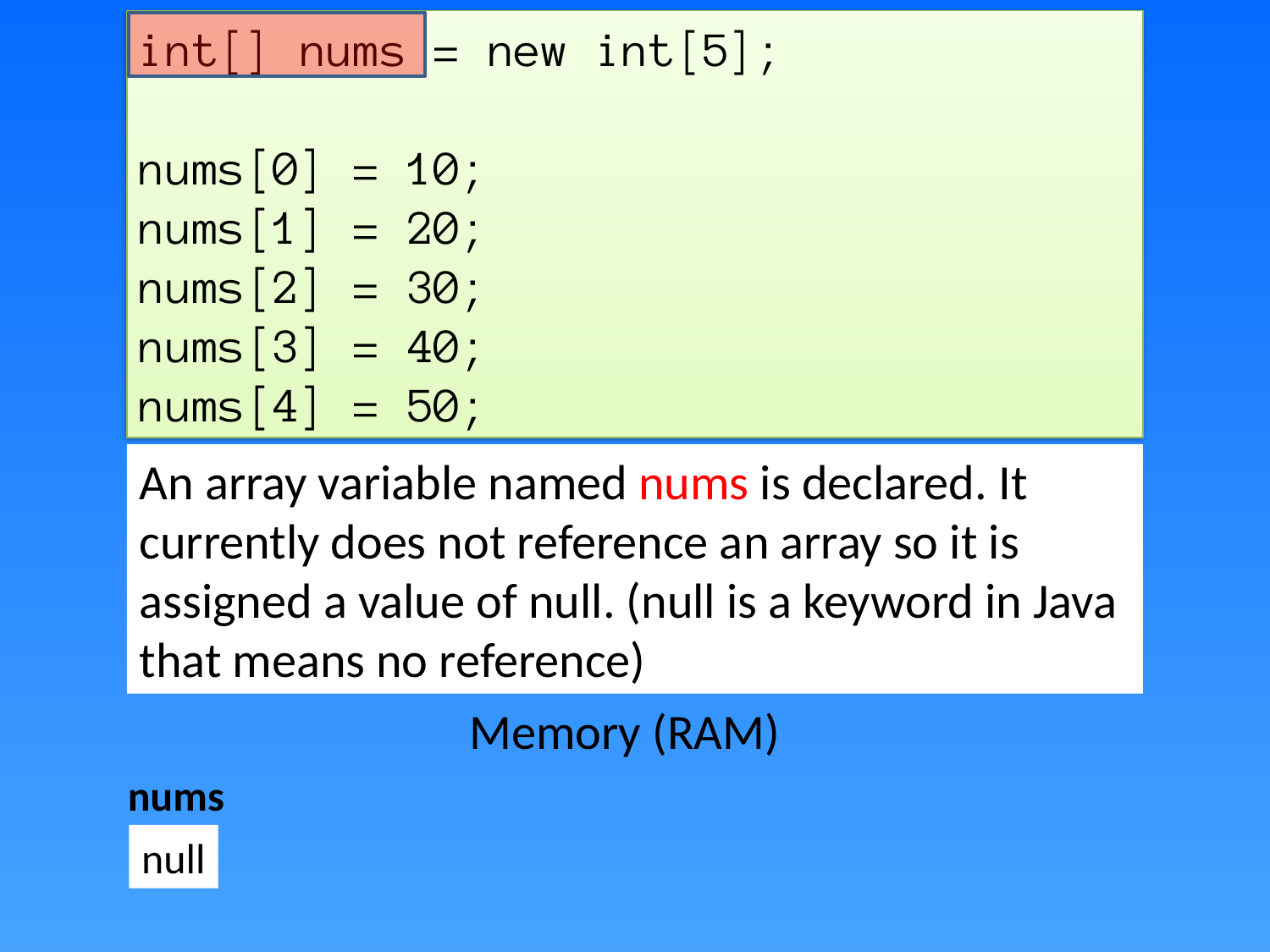

int[] nums = new int[5];

nums[0] = 10;
nums[1] = 20;
nums[2] = 30;
nums[3] = 40;
nums[4] = 50;

An array variable named nums is declared. It currently does not reference an array so it is assigned a value of null. (null is a keyword in Java that means no reference)
Memory (RAM)
nums
null